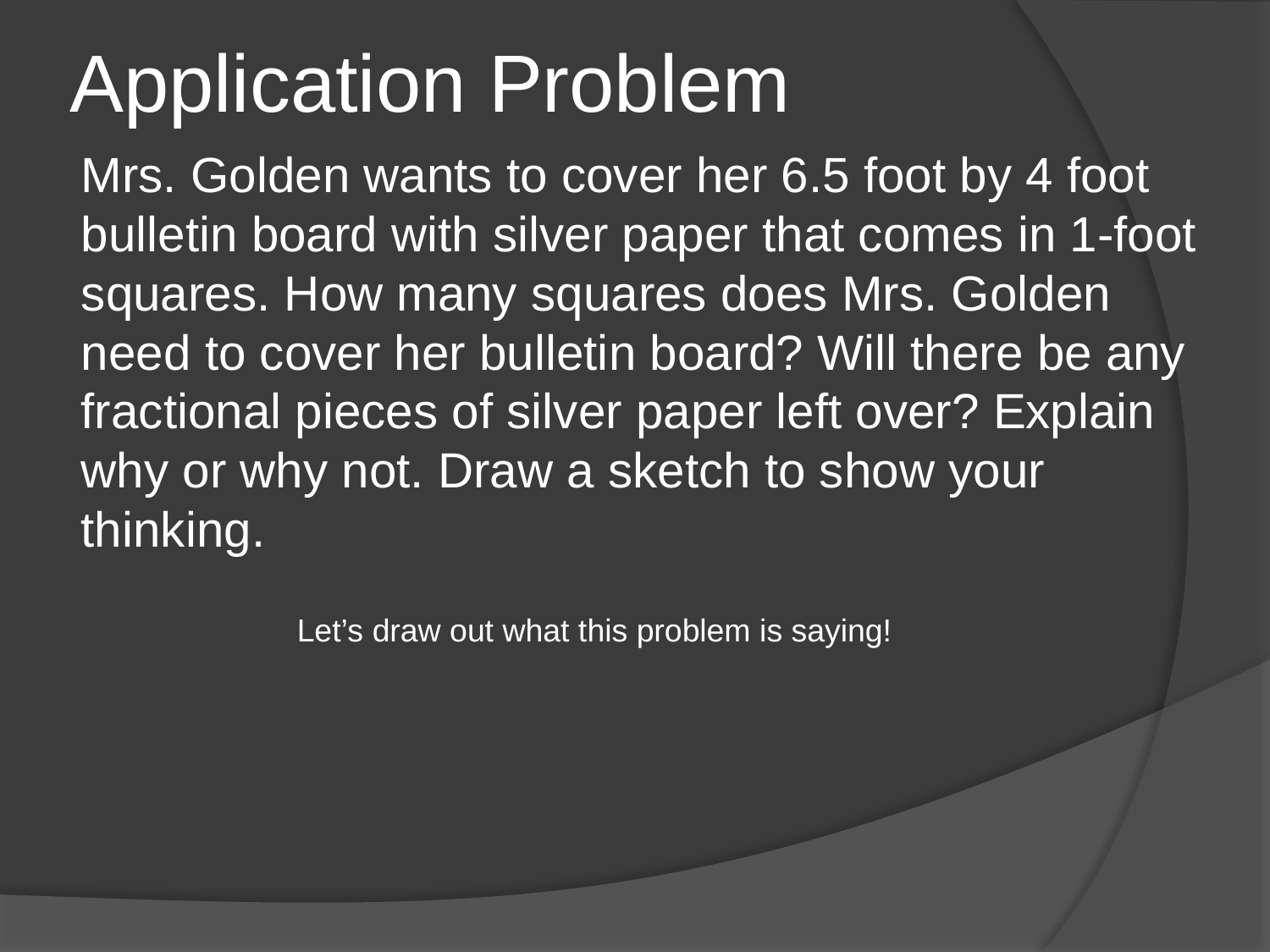

# Application Problem
Mrs. Golden wants to cover her 6.5 foot by 4 foot bulletin board with silver paper that comes in 1-foot squares. How many squares does Mrs. Golden need to cover her bulletin board? Will there be any fractional pieces of silver paper left over? Explain why or why not. Draw a sketch to show your thinking.
Let’s draw out what this problem is saying!